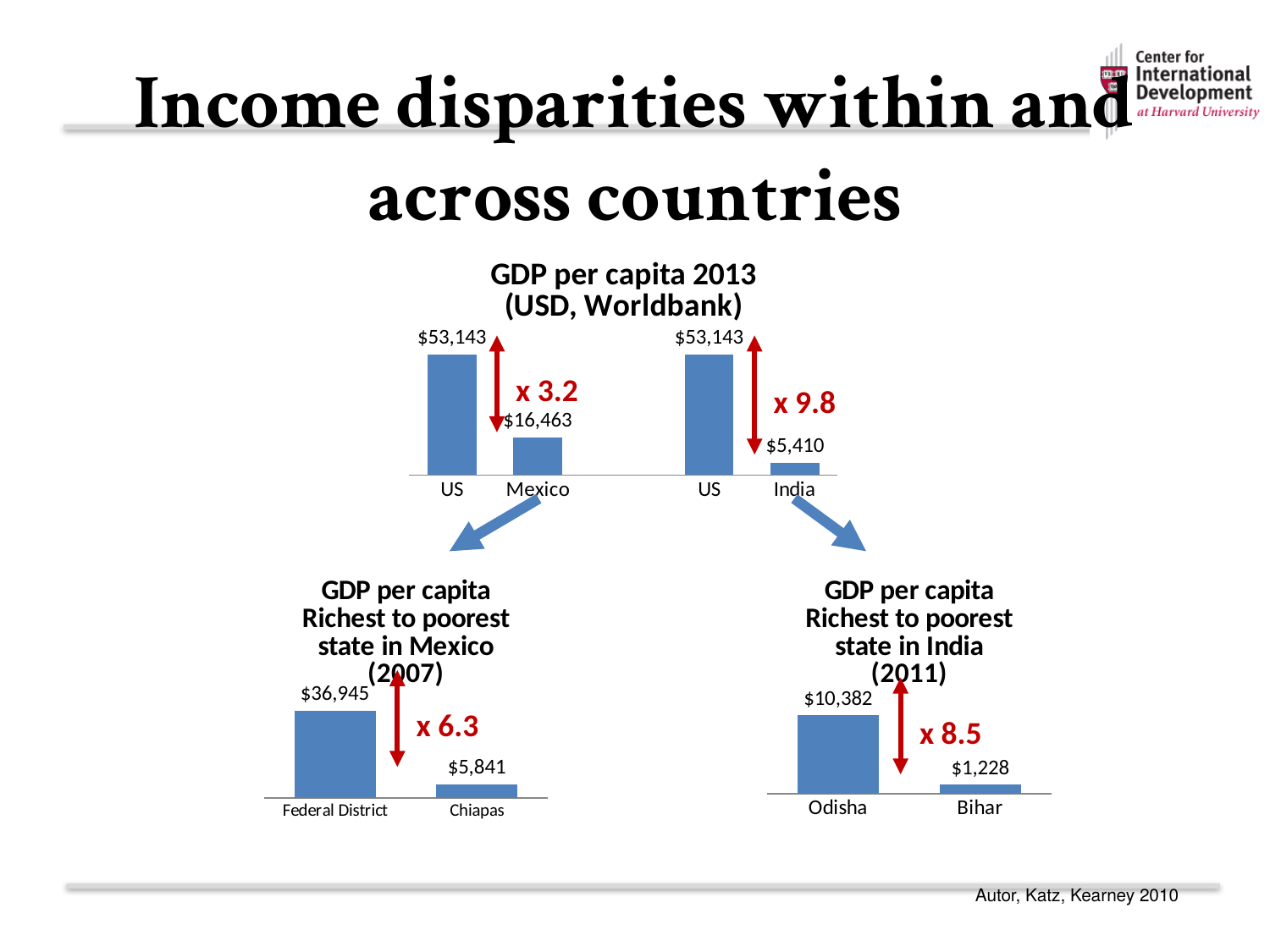

# Income disparities within and across countries

### Chart:

| Category | World bank PPP 2013 |
|---|---|
| US | 53143.0 |
| Mexico | 16463.0 |
|  | None |
| US | 53143.0 |
| India | 5410.0 |
x 3.2
x 9.8

### Chart:

| Category | GDP per capita
Richest to poorest state in Mexico (2007) |
|---|---|
| Federal District | 36944.71621228293 |
| Chiapas | 5841.194430969244 |

### Chart:

| Category | GDP per capita
Richest to poorest state in India (2011) |
|---|---|
| Odisha | 10382.43909206577 |
| Bihar | 1228.028060288706 |
x 6.3
x 8.5
Autor, Katz, Kearney 2010